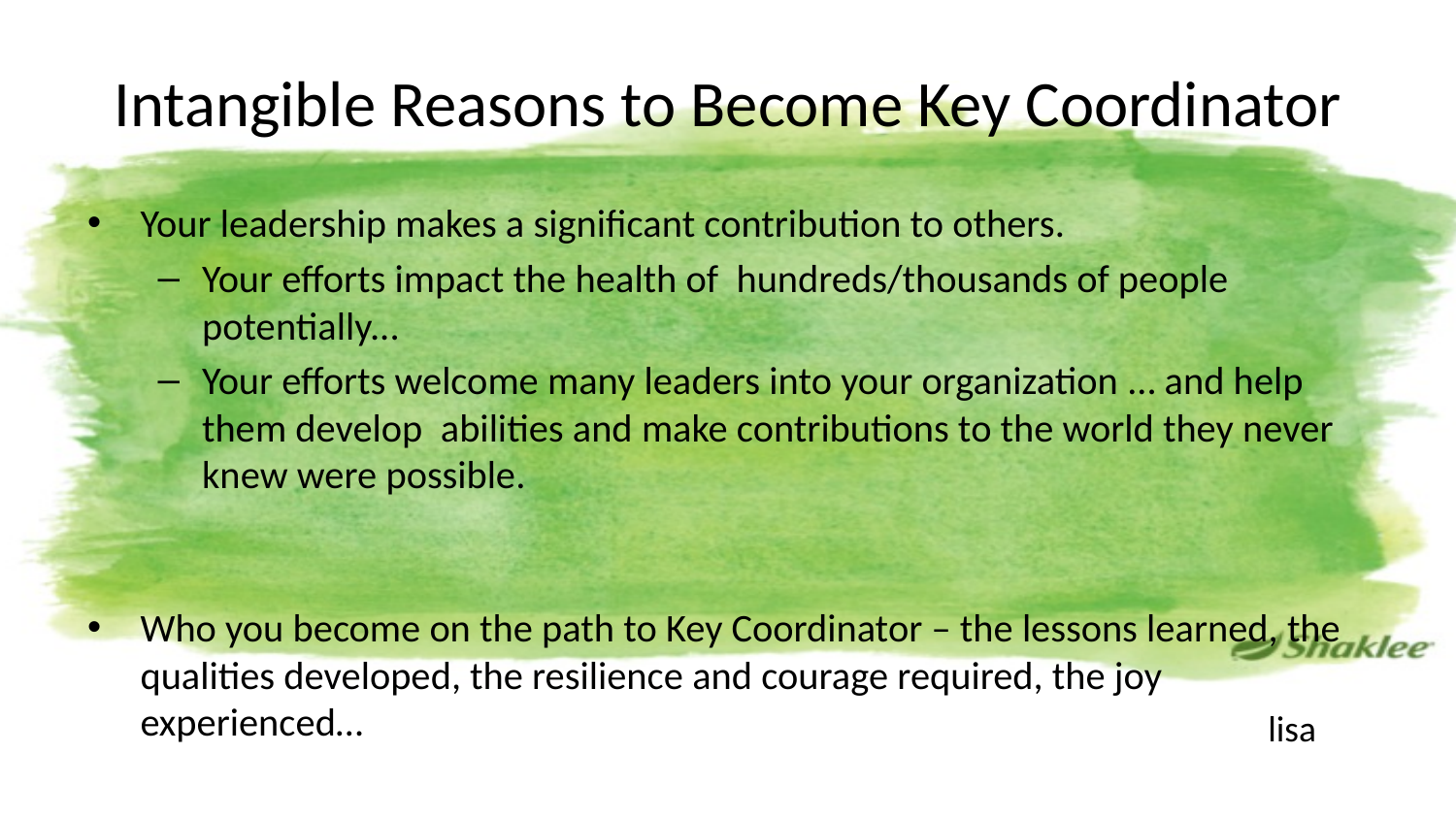

# Intangible Reasons to Become Key Coordinator
Your leadership makes a significant contribution to others.
Your efforts impact the health of  hundreds/thousands of people potentially...
Your efforts welcome many leaders into your organization … and help them develop  abilities and make contributions to the world they never knew were possible.

Who you become on the path to Key Coordinator – the lessons learned, the qualities developed, the resilience and courage required, the joy experienced…

lisa